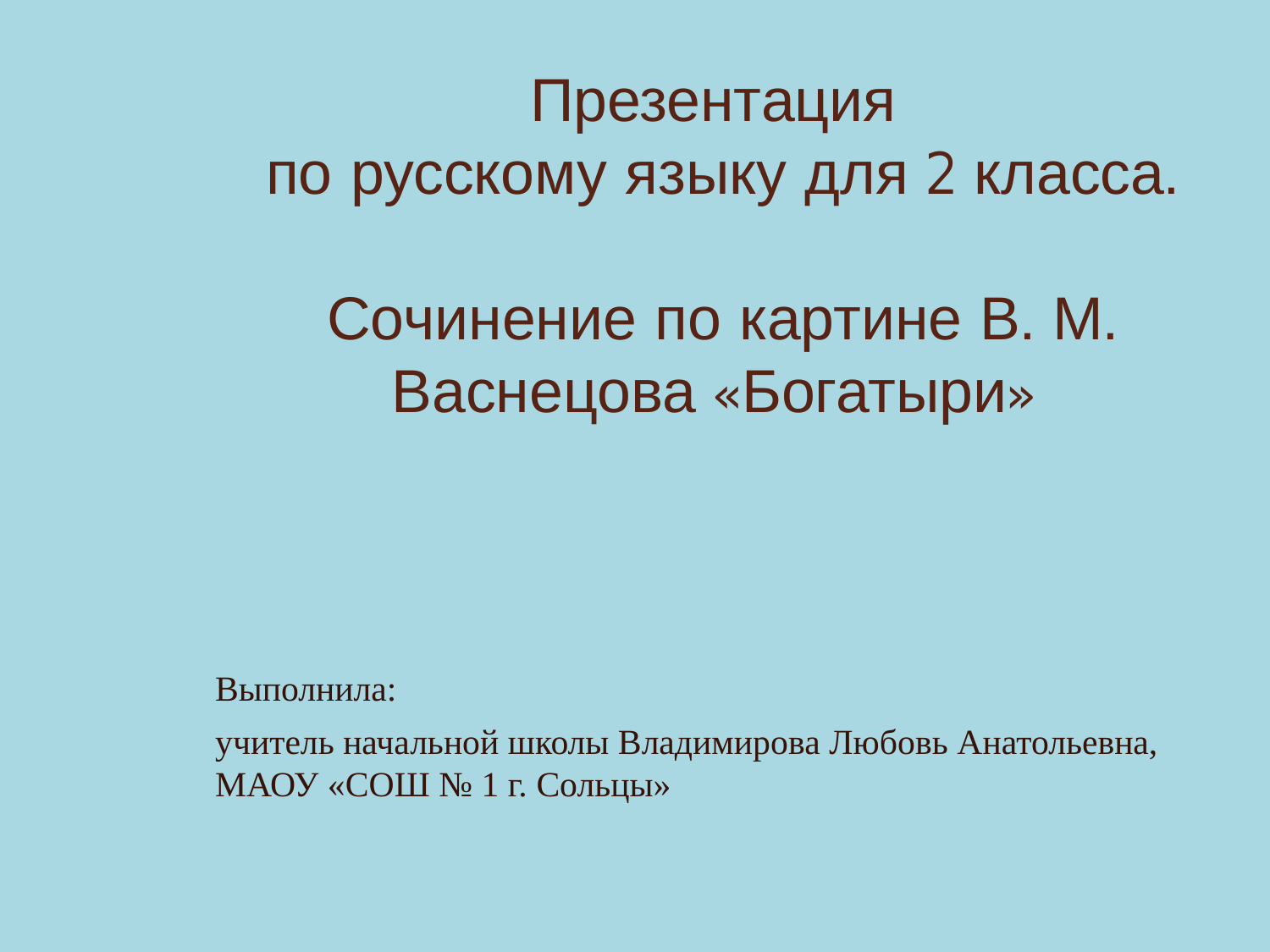

# Презентация по русскому языку для 2 класса. Сочинение по картине В. М. Васнецова «Богатыри»
Выполнила:
учитель начальной школы Владимирова Любовь Анатольевна, МАОУ «СОШ № 1 г. Сольцы»